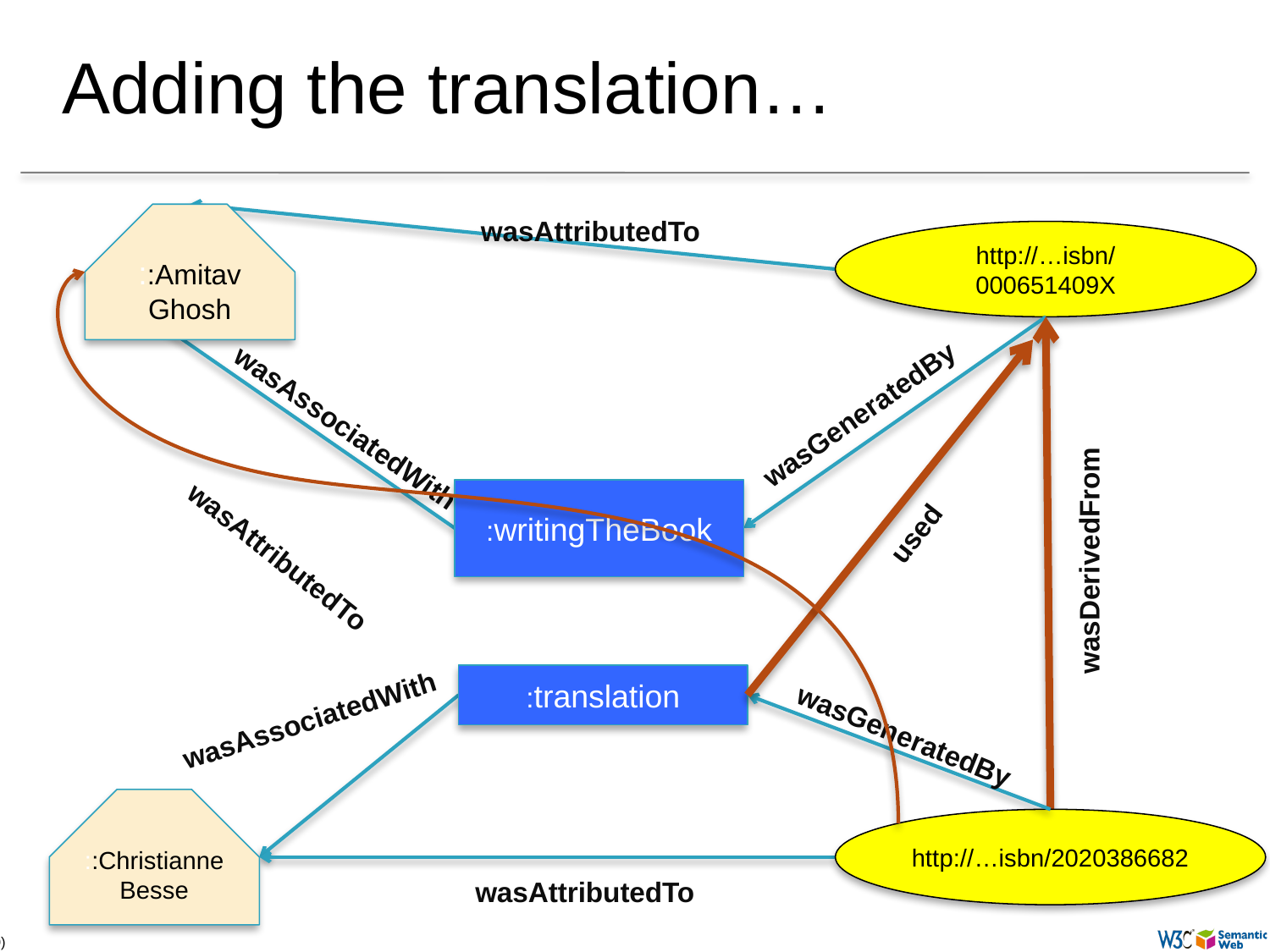

# Adding the translation…
::Amitav
Ghosh
wasAttributedTo
http://…isbn/000651409X
wasDerivedFrom
wasAttributedTo
used
wasGeneratedBy
wasAssociatedWith
:writingTheBook
:translation
wasAssociatedWith
wasGeneratedBy
::ChristianneBesse
http://…isbn/2020386682
wasAttributedTo